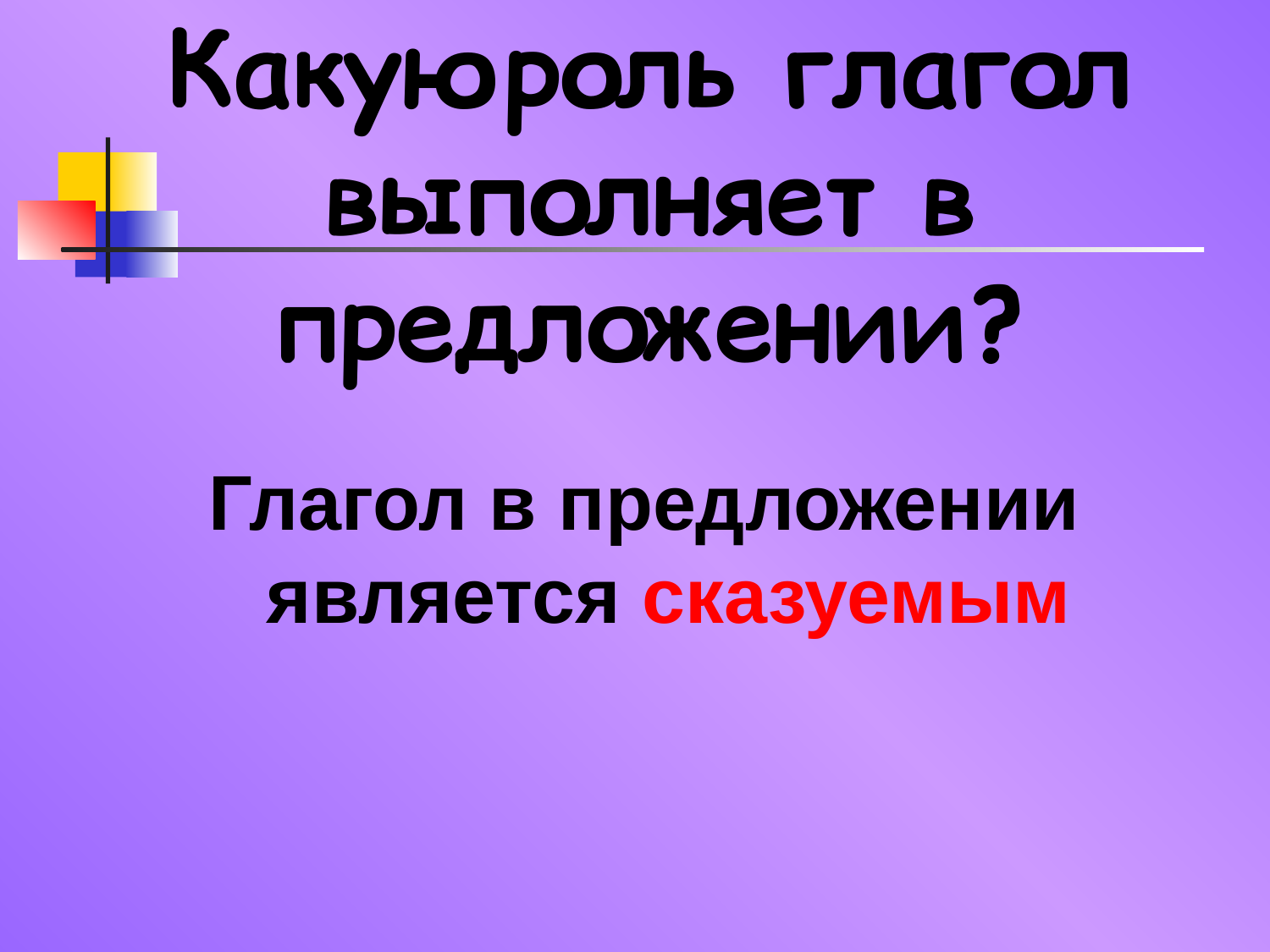

# Какую роль глагол выполняет в предложении?
Глагол в предложении является сказуемым